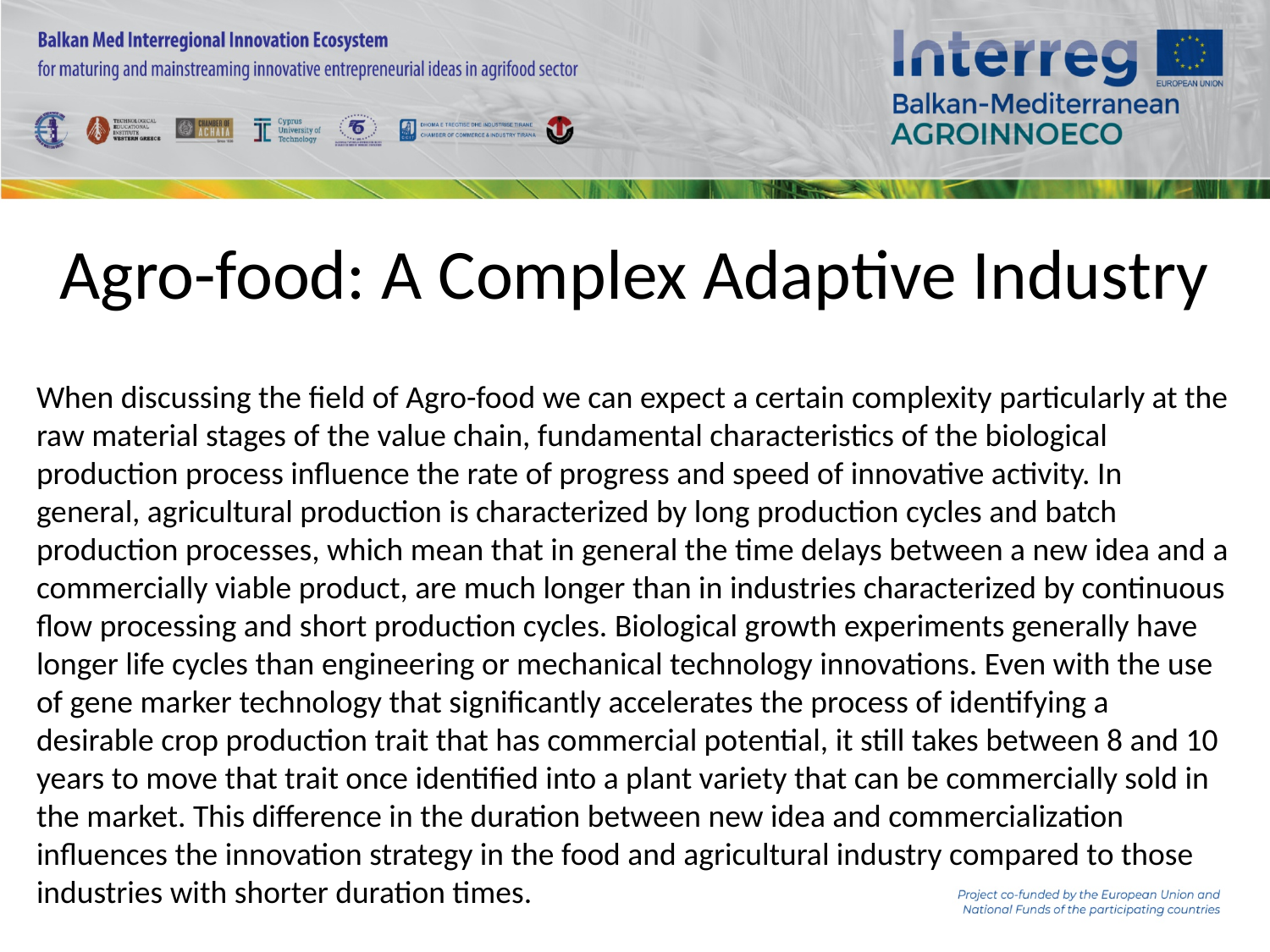

Agro-food: A Complex Adaptive Industry
When discussing the field of Agro-food we can expect a certain complexity particularly at the raw material stages of the value chain, fundamental characteristics of the biological production process influence the rate of progress and speed of innovative activity. In general, agricultural production is characterized by long production cycles and batch production processes, which mean that in general the time delays between a new idea and a commercially viable product, are much longer than in industries characterized by continuous flow processing and short production cycles. Biological growth experiments generally have longer life cycles than engineering or mechanical technology innovations. Even with the use of gene marker technology that significantly accelerates the process of identifying a desirable crop production trait that has commercial potential, it still takes between 8 and 10 years to move that trait once identified into a plant variety that can be commercially sold in the market. This difference in the duration between new idea and commercialization influences the innovation strategy in the food and agricultural industry compared to those industries with shorter duration times.